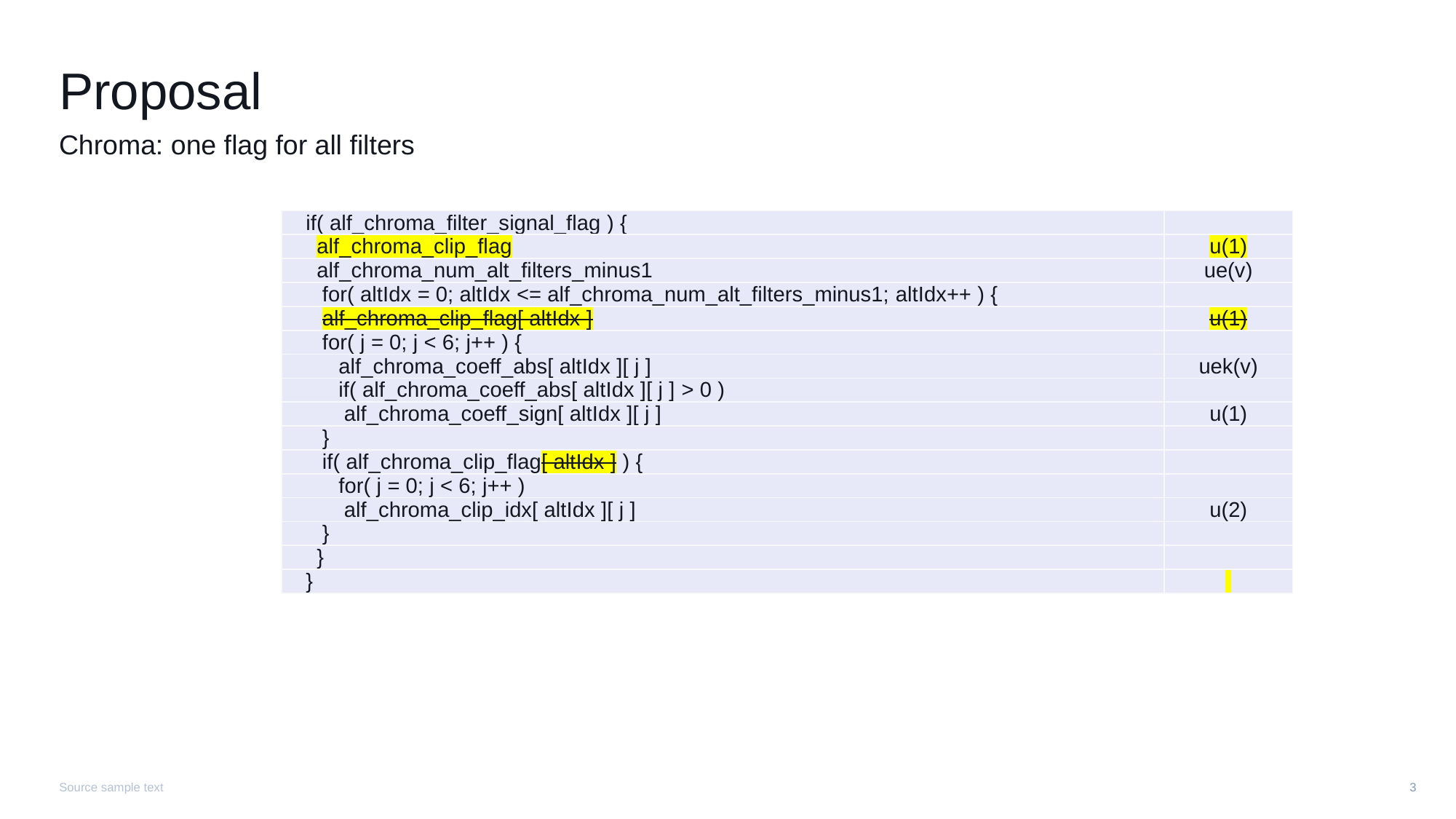

# Proposal
Chroma: one flag for all filters
| if( alf\_chroma\_filter\_signal\_flag ) { |  |
| --- | --- |
| alf\_chroma\_clip\_flag | u(1) |
| alf\_chroma\_num\_alt\_filters\_minus1 | ue(v) |
| for( altIdx = 0; altIdx <= alf\_chroma\_num\_alt\_filters\_minus1; altIdx++ ) { |  |
| alf\_chroma\_clip\_flag[ altIdx ] | u(1) |
| for( j = 0; j < 6; j++ ) { |  |
| alf\_chroma\_coeff\_abs[ altIdx ][ j ] | uek(v) |
| if( alf\_chroma\_coeff\_abs[ altIdx ][ j ] > 0 ) |  |
| alf\_chroma\_coeff\_sign[ altIdx ][ j ] | u(1) |
| } |  |
| if( alf\_chroma\_clip\_flag[ altIdx ] ) { |  |
| for( j = 0; j < 6; j++ ) |  |
| alf\_chroma\_clip\_idx[ altIdx ][ j ] | u(2) |
| } |  |
| } |  |
| } |  |
Source sample text